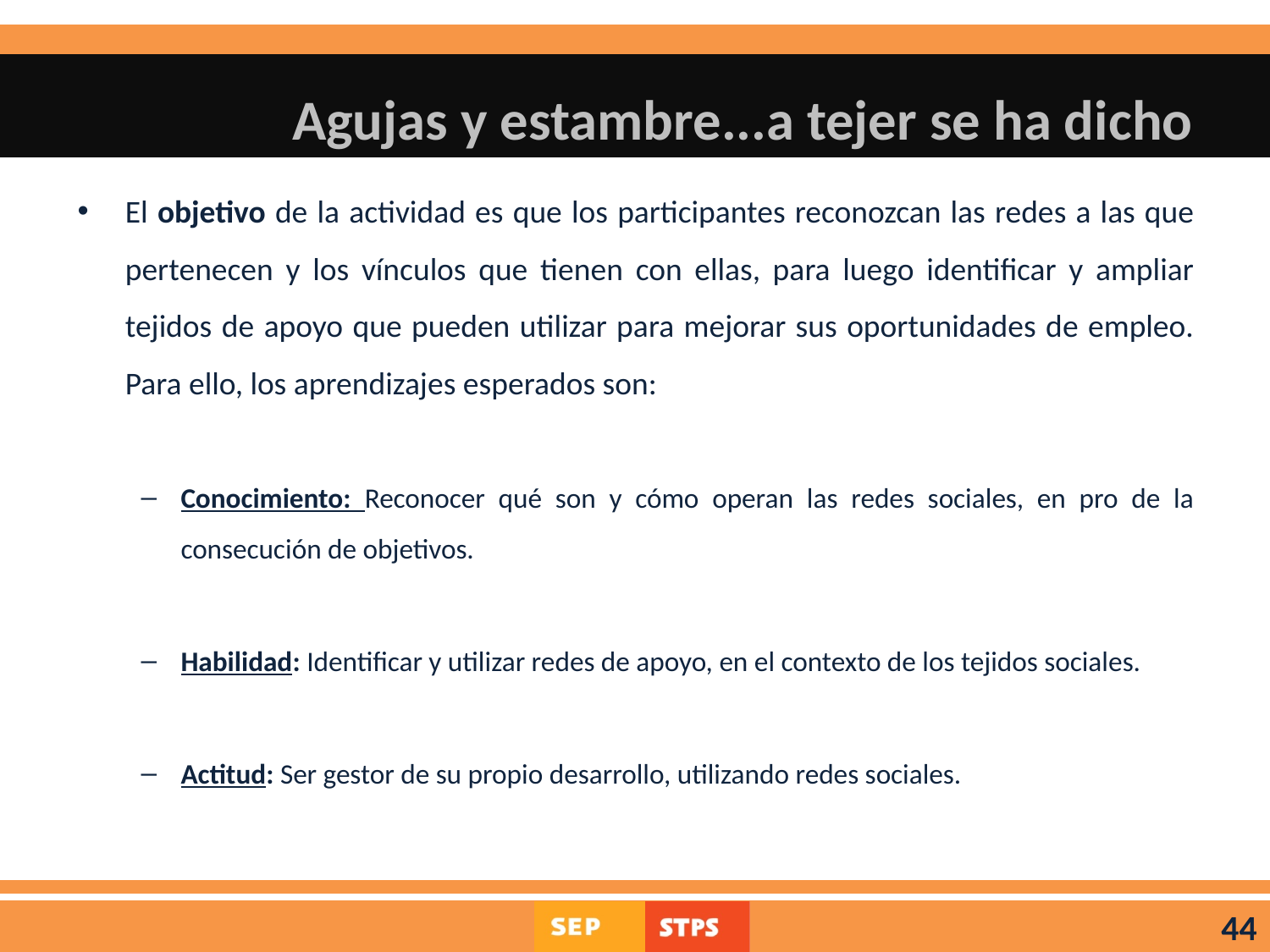

# Agujas y estambre...a tejer se ha dicho
El objetivo de la actividad es que los participantes reconozcan las redes a las que pertenecen y los vínculos que tienen con ellas, para luego identificar y ampliar tejidos de apoyo que pueden utilizar para mejorar sus oportunidades de empleo. Para ello, los aprendizajes esperados son:

Conocimiento: Reconocer qué son y cómo operan las redes sociales, en pro de la consecución de objetivos.

Habilidad: Identificar y utilizar redes de apoyo, en el contexto de los tejidos sociales.

Actitud: Ser gestor de su propio desarrollo, utilizando redes sociales.

44